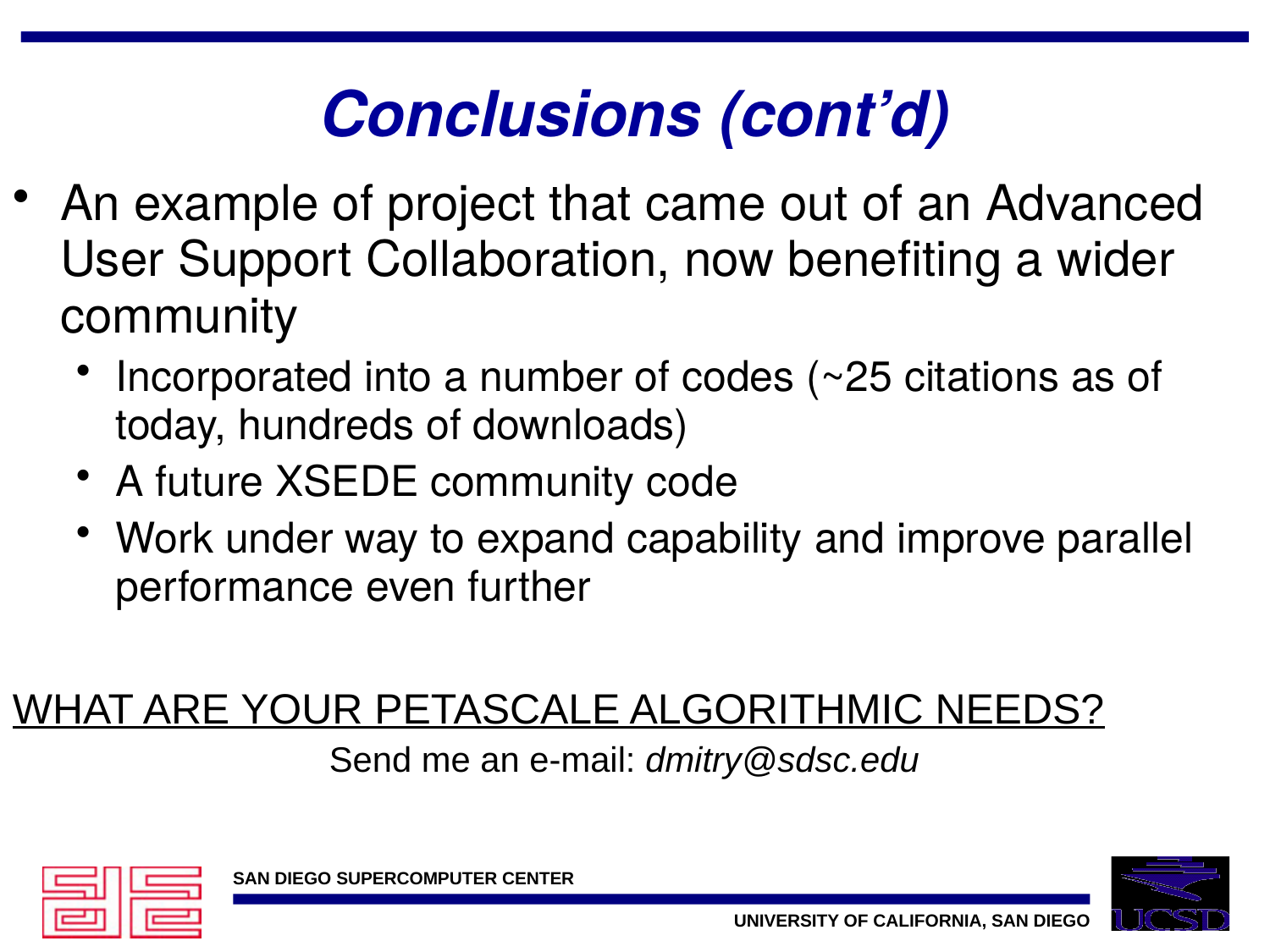

# Conclusions (cont’d)
An example of project that came out of an Advanced User Support Collaboration, now benefiting a wider community
Incorporated into a number of codes (~25 citations as of today, hundreds of downloads)
A future XSEDE community code
Work under way to expand capability and improve parallel performance even further

WHAT ARE YOUR PETASCALE ALGORITHMIC NEEDS?
Send me an e-mail: dmitry@sdsc.edu